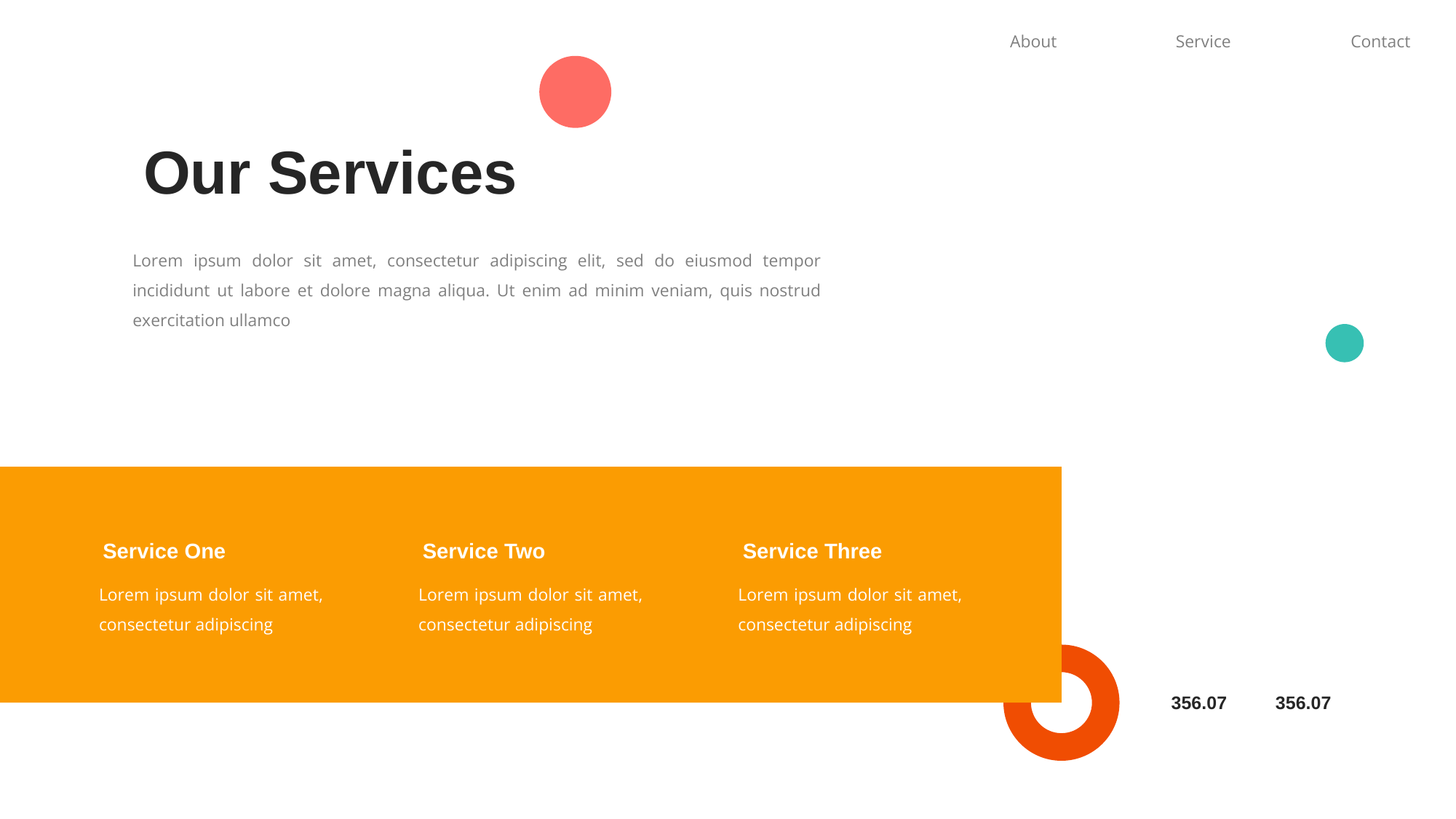

About
Service
Contact

Our Services
Lorem ipsum dolor sit amet, consectetur adipiscing elit, sed do eiusmod tempor incididunt ut labore et dolore magna aliqua. Ut enim ad minim veniam, quis nostrud exercitation ullamco

Service One
Service Two
Service Three
Lorem ipsum dolor sit amet, consectetur adipiscing
Lorem ipsum dolor sit amet, consectetur adipiscing
Lorem ipsum dolor sit amet, consectetur adipiscing

356.07
356.07